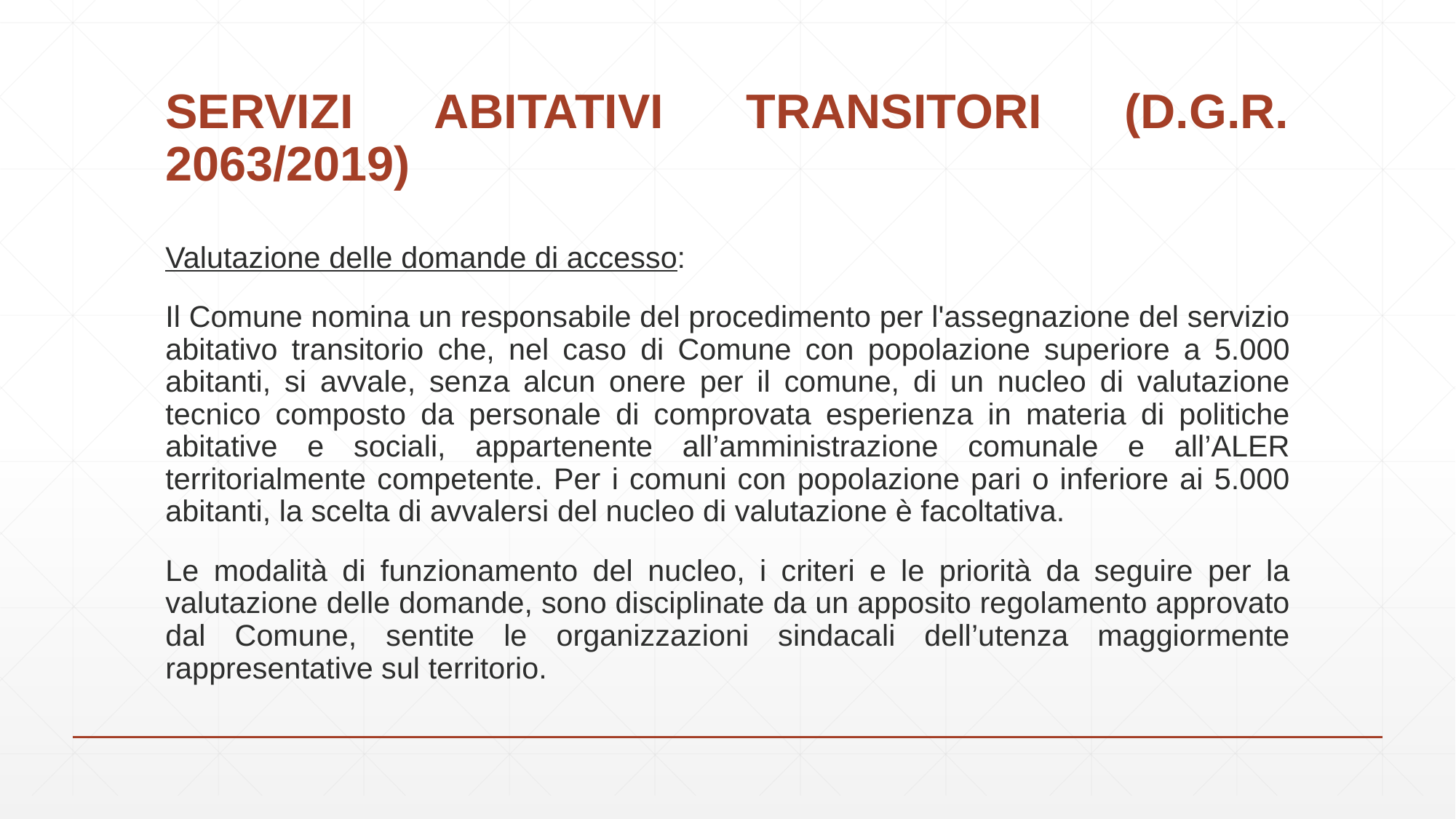

# SERVIZI ABITATIVI TRANSITORI (D.G.R. 2063/2019)
Valutazione delle domande di accesso:
Il Comune nomina un responsabile del procedimento per l'assegnazione del servizio abitativo transitorio che, nel caso di Comune con popolazione superiore a 5.000 abitanti, si avvale, senza alcun onere per il comune, di un nucleo di valutazione tecnico composto da personale di comprovata esperienza in materia di politiche abitative e sociali, appartenente all’amministrazione comunale e all’ALER territorialmente competente. Per i comuni con popolazione pari o inferiore ai 5.000 abitanti, la scelta di avvalersi del nucleo di valutazione è facoltativa.
Le modalità di funzionamento del nucleo, i criteri e le priorità da seguire per la valutazione delle domande, sono disciplinate da un apposito regolamento approvato dal Comune, sentite le organizzazioni sindacali dell’utenza maggiormente rappresentative sul territorio.